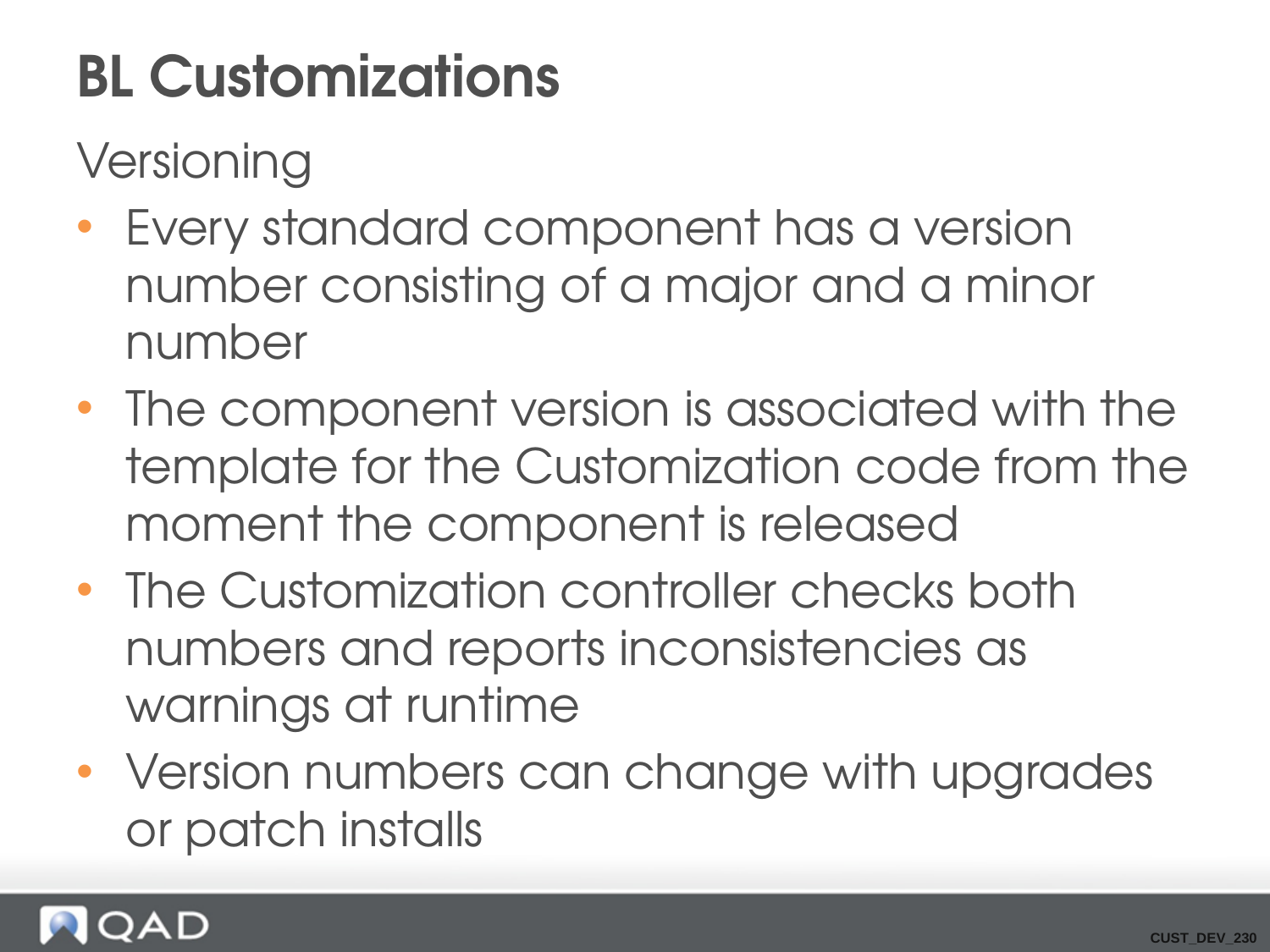

# BL Customizations
Versioning
Every standard component has a version number consisting of a major and a minor number
The component version is associated with the template for the Customization code from the moment the component is released
The Customization controller checks both numbers and reports inconsistencies as warnings at runtime
Version numbers can change with upgrades or patch installs
CUST_DEV_230